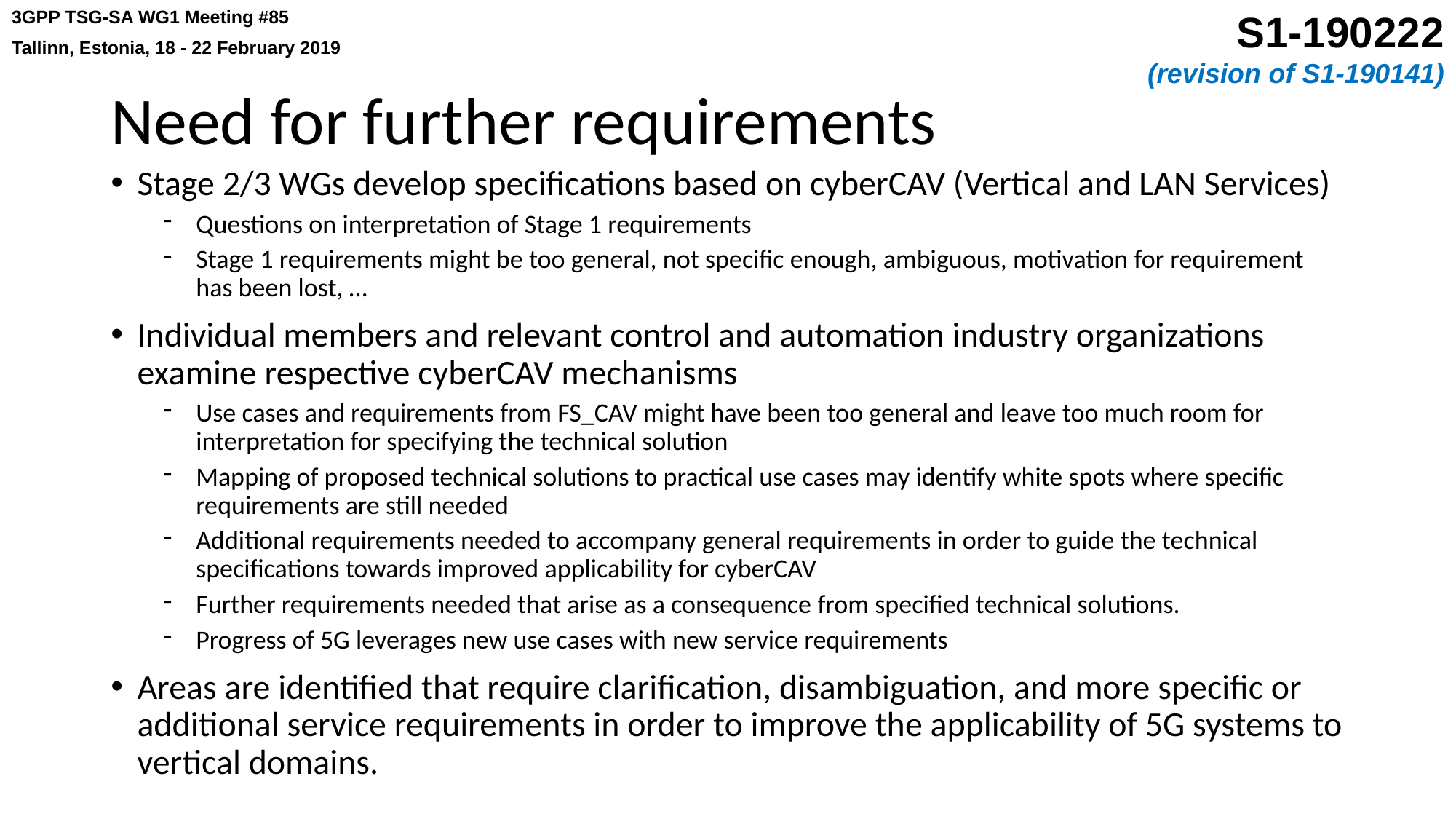

# Need for further requirements
Stage 2/3 WGs develop specifications based on cyberCAV (Vertical and LAN Services)
Questions on interpretation of Stage 1 requirements
Stage 1 requirements might be too general, not specific enough, ambiguous, motivation for requirement has been lost, …
Individual members and relevant control and automation industry organizations examine respective cyberCAV mechanisms
Use cases and requirements from FS_CAV might have been too general and leave too much room for interpretation for specifying the technical solution
Mapping of proposed technical solutions to practical use cases may identify white spots where specific requirements are still needed
Additional requirements needed to accompany general requirements in order to guide the technical specifications towards improved applicability for cyberCAV
Further requirements needed that arise as a consequence from specified technical solutions.
Progress of 5G leverages new use cases with new service requirements
Areas are identified that require clarification, disambiguation, and more specific or additional service requirements in order to improve the applicability of 5G systems to vertical domains.